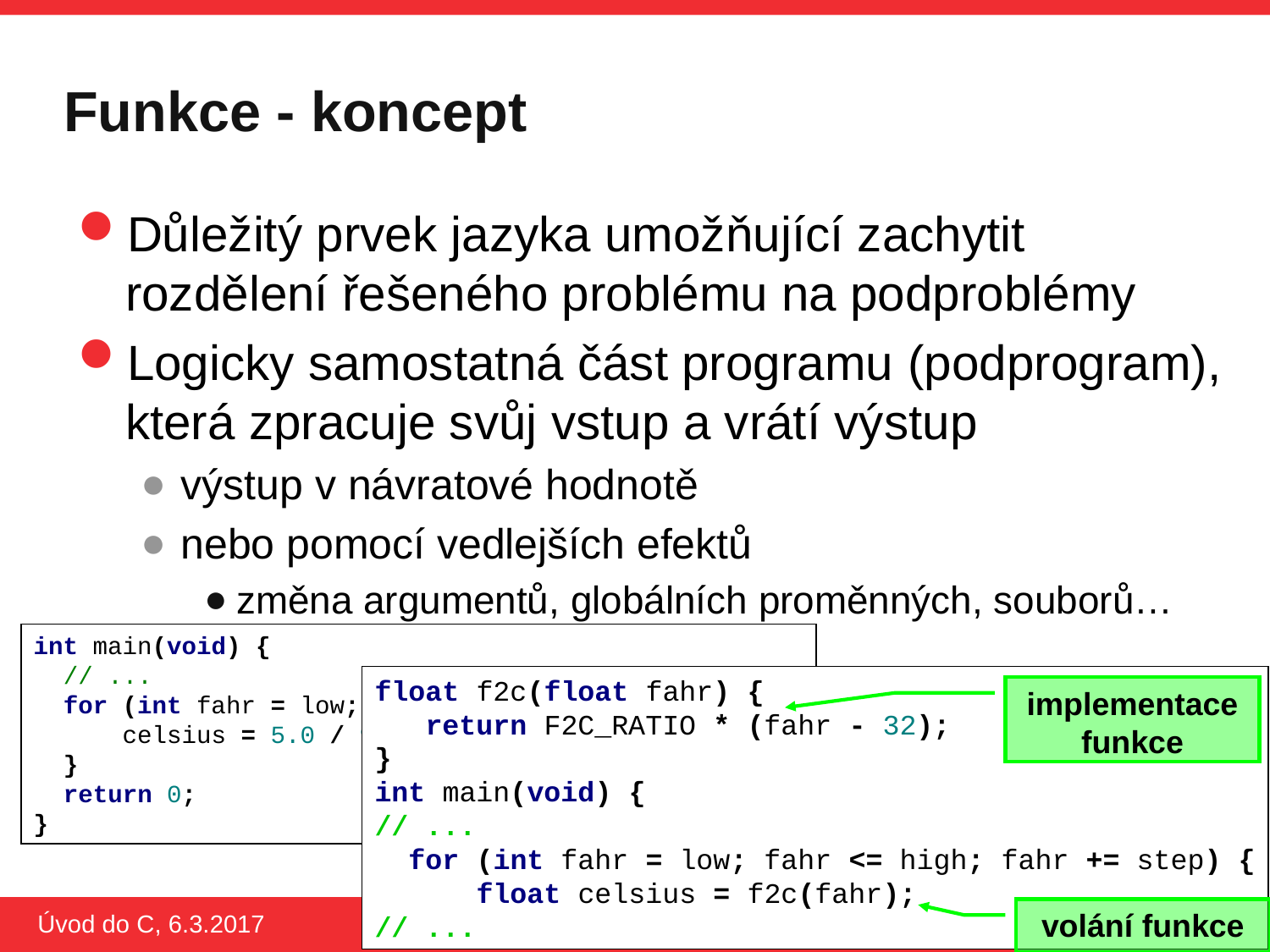

# Funkce - koncept
Důležitý prvek jazyka umožňující zachytit rozdělení řešeného problému na podproblémy
Logicky samostatná část programu (podprogram), která zpracuje svůj vstup a vrátí výstup
výstup v návratové hodnotě
nebo pomocí vedlejších efektů
změna argumentů, globálních proměnných, souborů…
int main(void) {
  // ...
  for (int fahr = low; fahr <= high; fahr += step) {
      celsius = 5.0 / 9.0 * (fahr - 32);
  }
  return 0;
}
float f2c(float fahr) {
   return F2C_RATIO * (fahr - 32);
}
int main(void) {
// ...
  for (int fahr = low; fahr <= high; fahr += step) {
      float celsius = f2c(fahr);
// ...
implementace funkce
volání funkce
Úvod do C, 6.3.2017